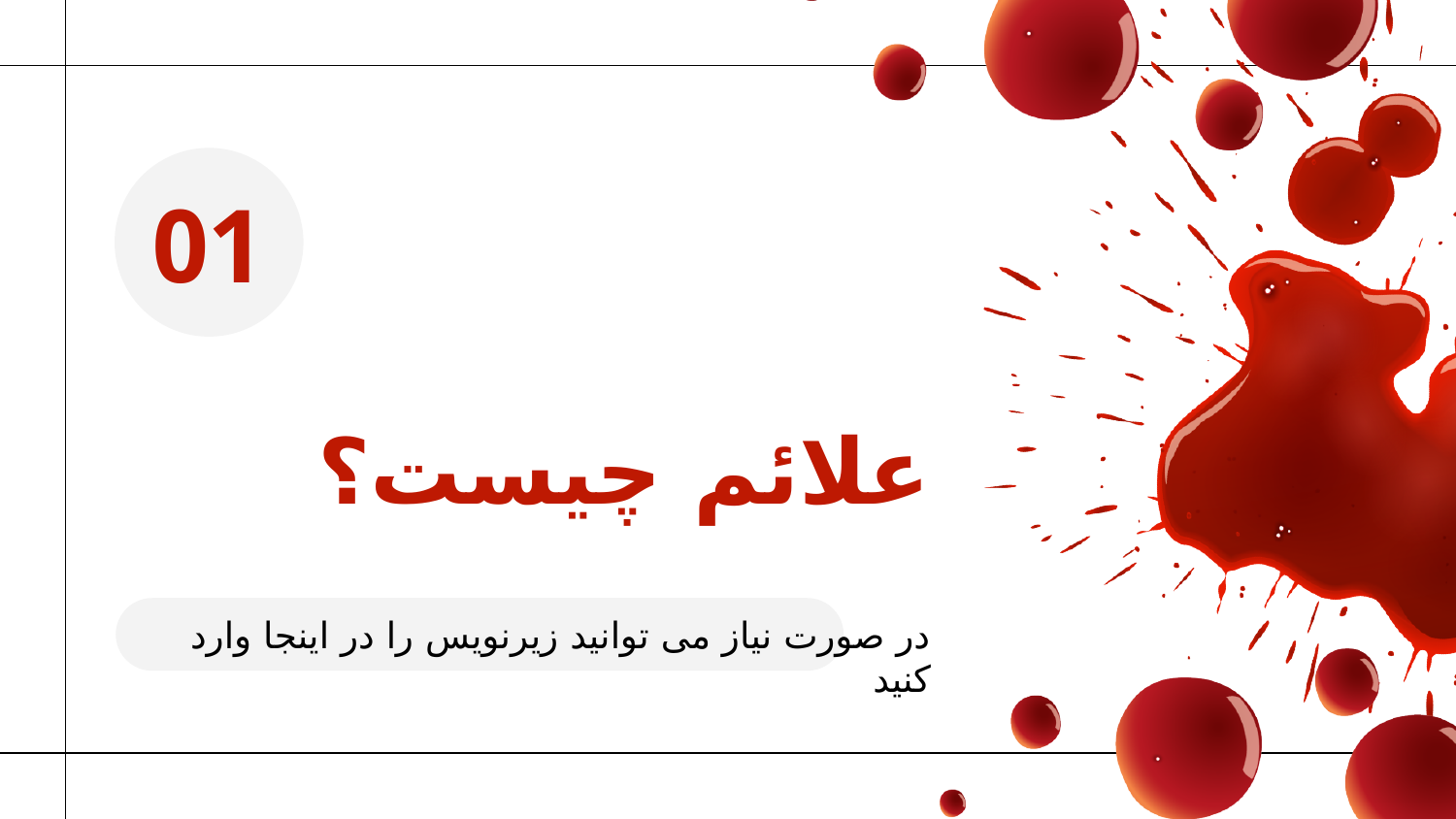

01
# علائم چیست؟

در صورت نیاز می توانید زیرنویس را در اینجا وارد کنید